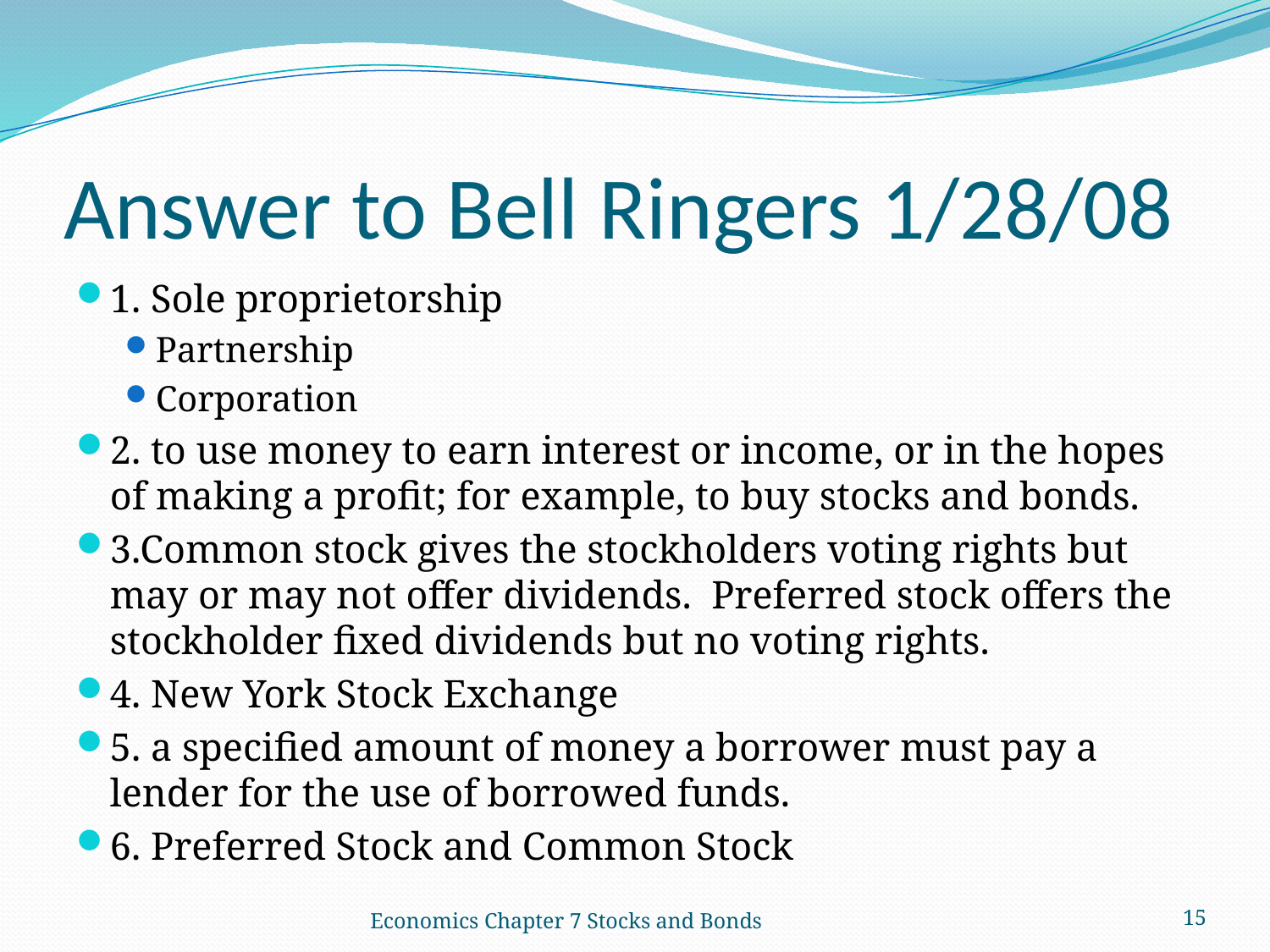

# Answer to Bell Ringers 1/28/08
1. Sole proprietorship
Partnership
Corporation
2. to use money to earn interest or income, or in the hopes of making a profit; for example, to buy stocks and bonds.
3.Common stock gives the stockholders voting rights but may or may not offer dividends.  Preferred stock offers the stockholder fixed dividends but no voting rights.
4. New York Stock Exchange
5. a specified amount of money a borrower must pay a lender for the use of borrowed funds.
6. Preferred Stock and Common Stock

Economics Chapter 7 Stocks and Bonds
15